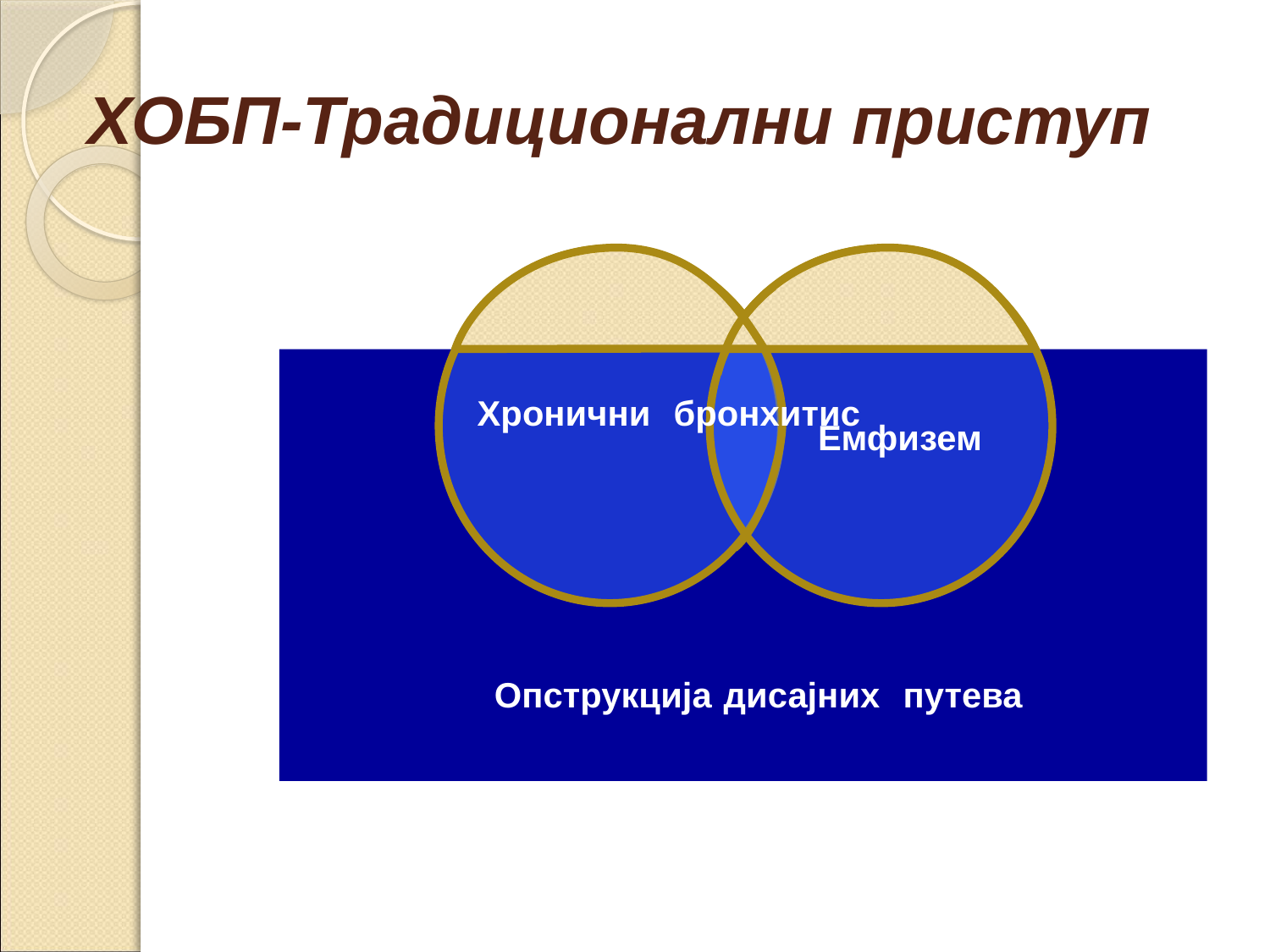

# ХОБП-Традиционални приступ

	Хронични  бронхитис
Емфизем
Опструкција дисајних  путева